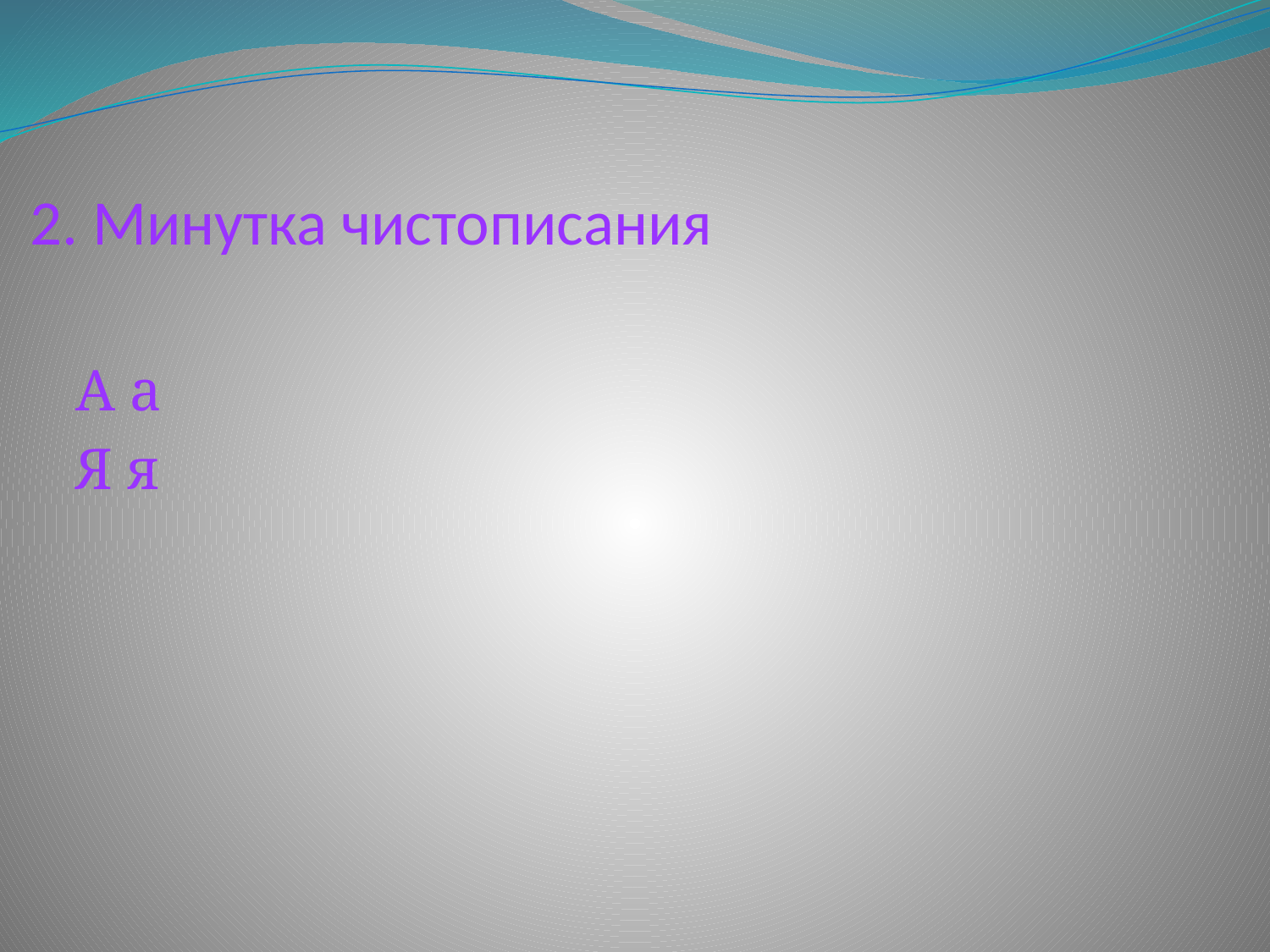

# 2. Минутка чистописания

А а
Я я